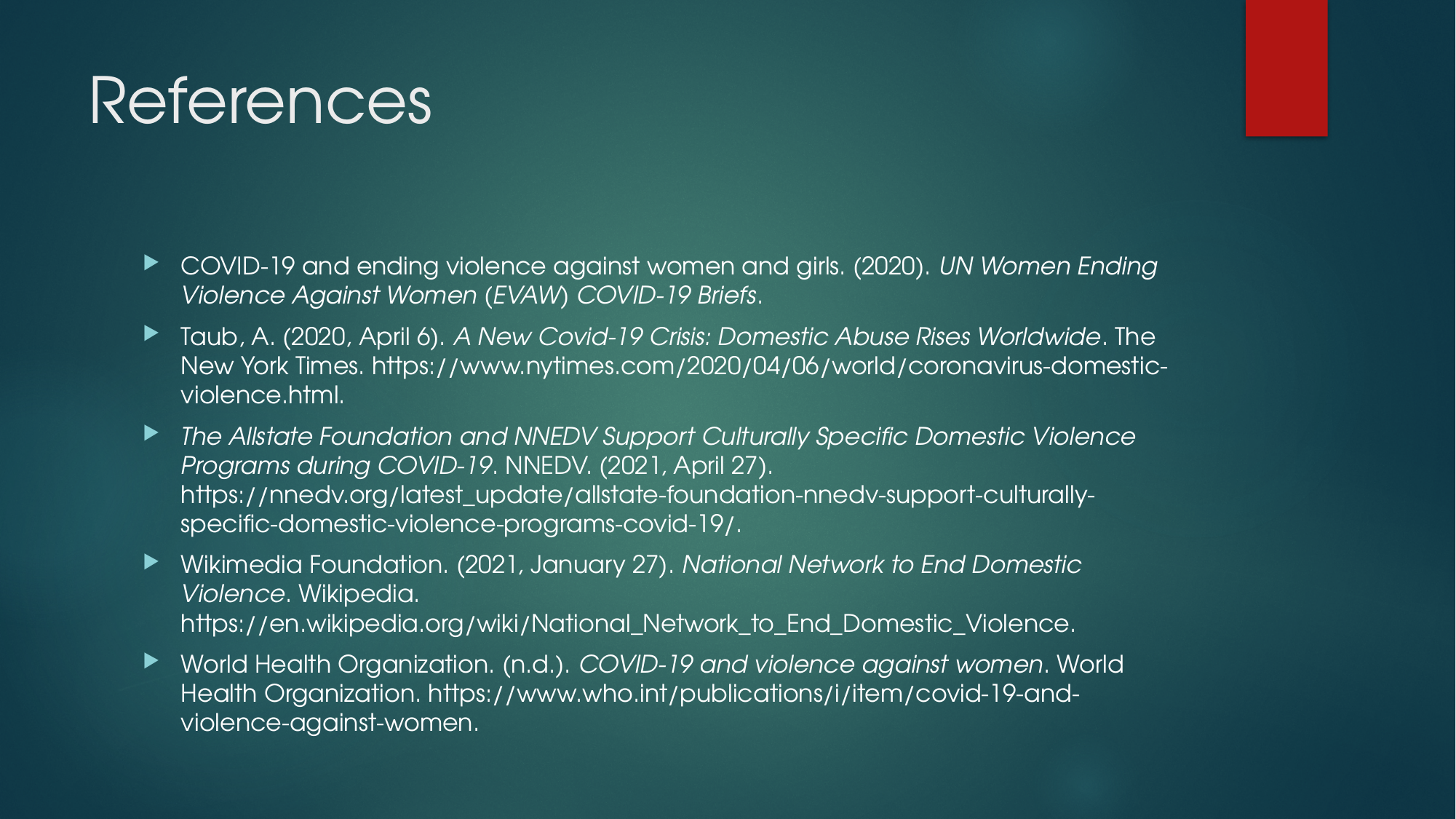

# References
COVID-19 and ending violence against women and girls. (2020). UN Women Ending Violence Against Women (EVAW) COVID-19 Briefs.
Taub, A. (2020, April 6). A New Covid-19 Crisis: Domestic Abuse Rises Worldwide. The New York Times. https://www.nytimes.com/2020/04/06/world/coronavirus-domestic-violence.html.
The Allstate Foundation and NNEDV Support Culturally Specific Domestic Violence Programs during COVID-19. NNEDV. (2021, April 27). https://nnedv.org/latest_update/allstate-foundation-nnedv-support-culturally-specific-domestic-violence-programs-covid-19/.
Wikimedia Foundation. (2021, January 27). National Network to End Domestic Violence. Wikipedia. https://en.wikipedia.org/wiki/National_Network_to_End_Domestic_Violence.
World Health Organization. (n.d.). COVID-19 and violence against women. World Health Organization. https://www.who.int/publications/i/item/covid-19-and-violence-against-women.